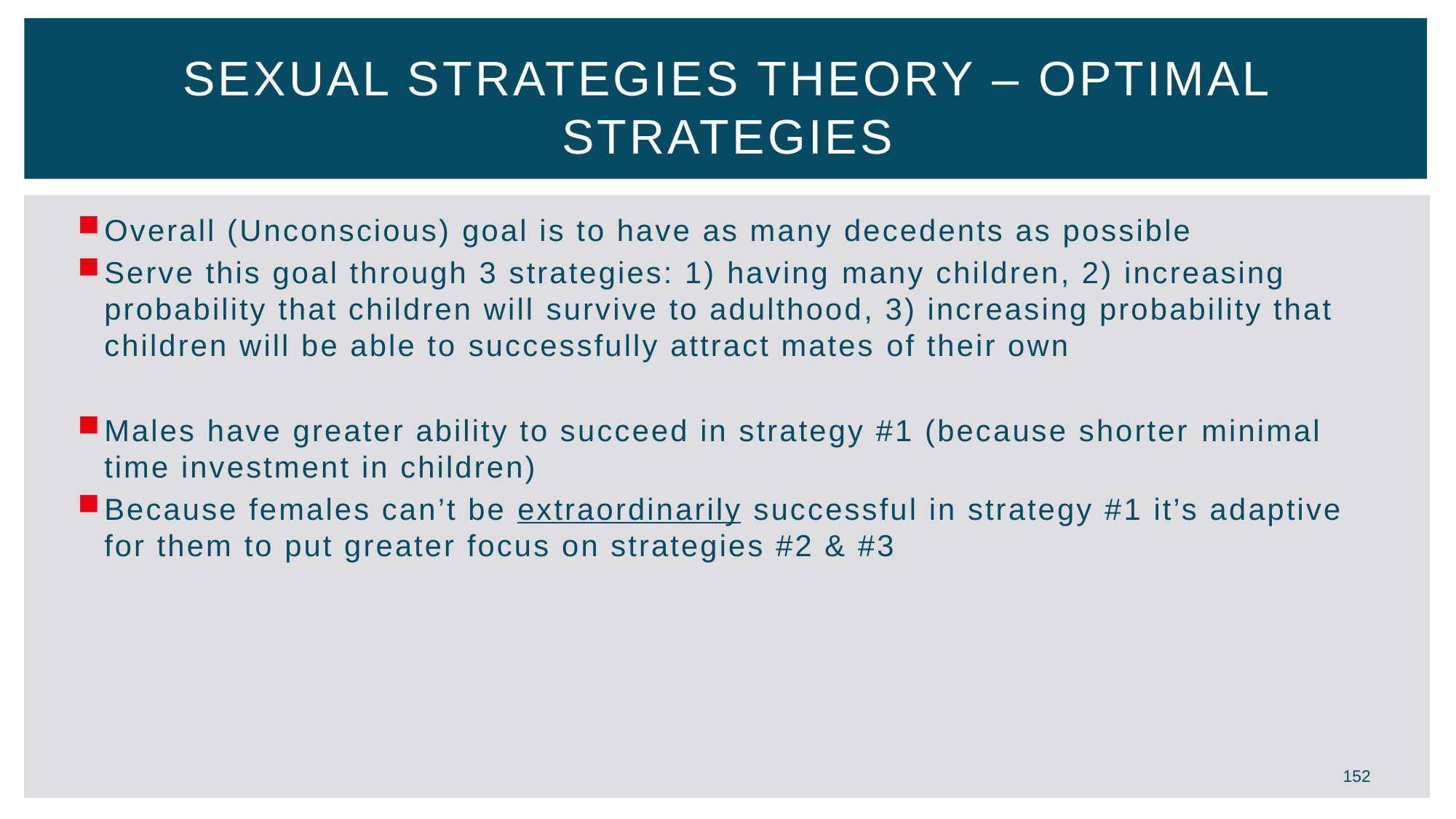

# Sexual Strategies theory – Optimal strategies
Overall (Unconscious) goal is to have as many decedents as possible
Serve this goal through 3 strategies: 1) having many children, 2) increasing probability that children will survive to adulthood, 3) increasing probability that children will be able to successfully attract mates of their own

Males have greater ability to succeed in strategy #1 (because shorter minimal time investment in children)
Because females can’t be extraordinarily successful in strategy #1 it’s adaptive for them to put greater focus on strategies #2 & #3

152